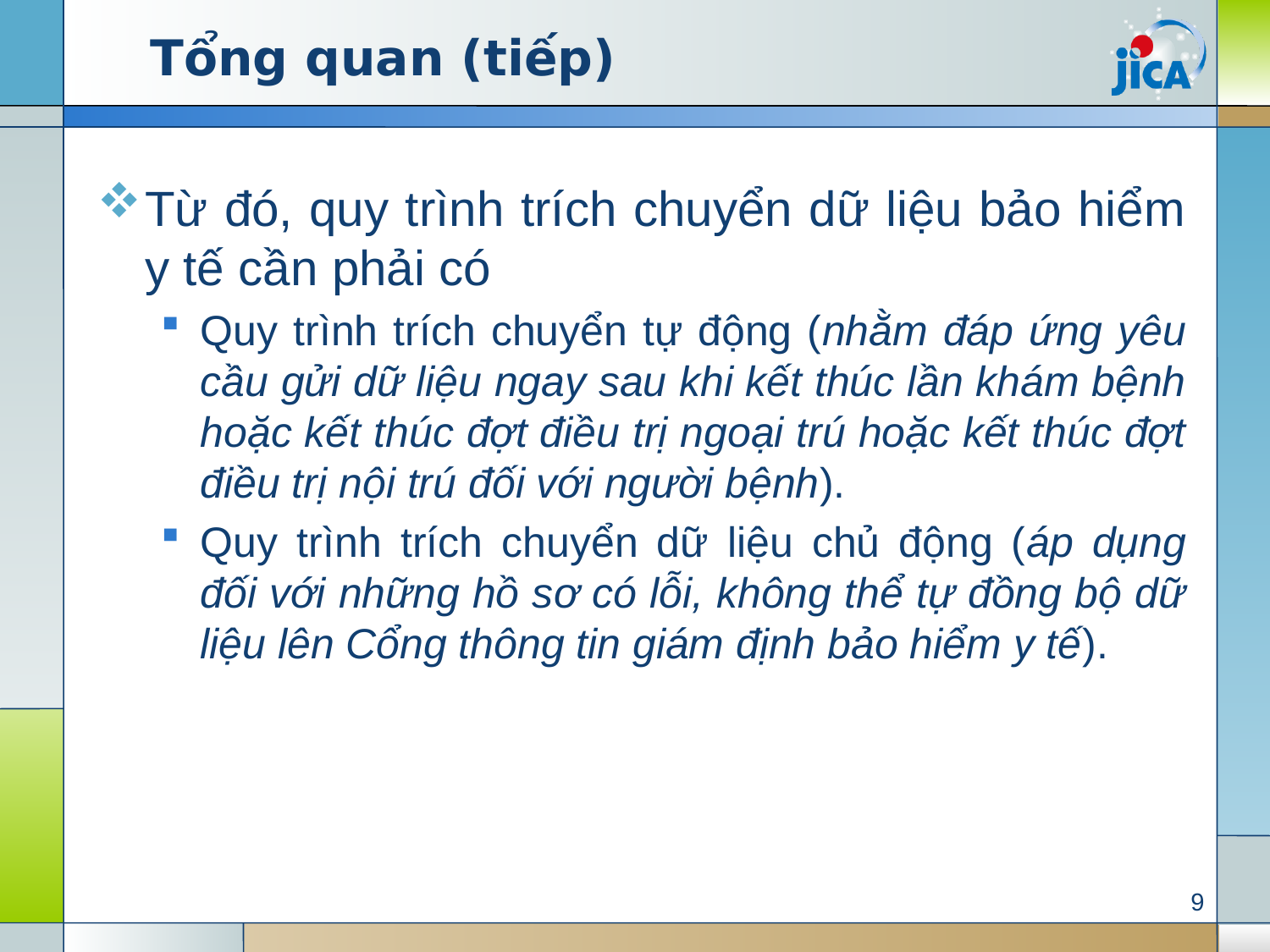

# Tổng quan (tiếp)
Từ đó, quy trình trích chuyển dữ liệu bảo hiểm y tế cần phải có
Quy trình trích chuyển tự động (nhằm đáp ứng yêu cầu gửi dữ liệu ngay sau khi kết thúc lần khám bệnh hoặc kết thúc đợt điều trị ngoại trú hoặc kết thúc đợt điều trị nội trú đối với người bệnh).
Quy trình trích chuyển dữ liệu chủ động (áp dụng đối với những hồ sơ có lỗi, không thể tự đồng bộ dữ liệu lên Cổng thông tin giám định bảo hiểm y tế).

9